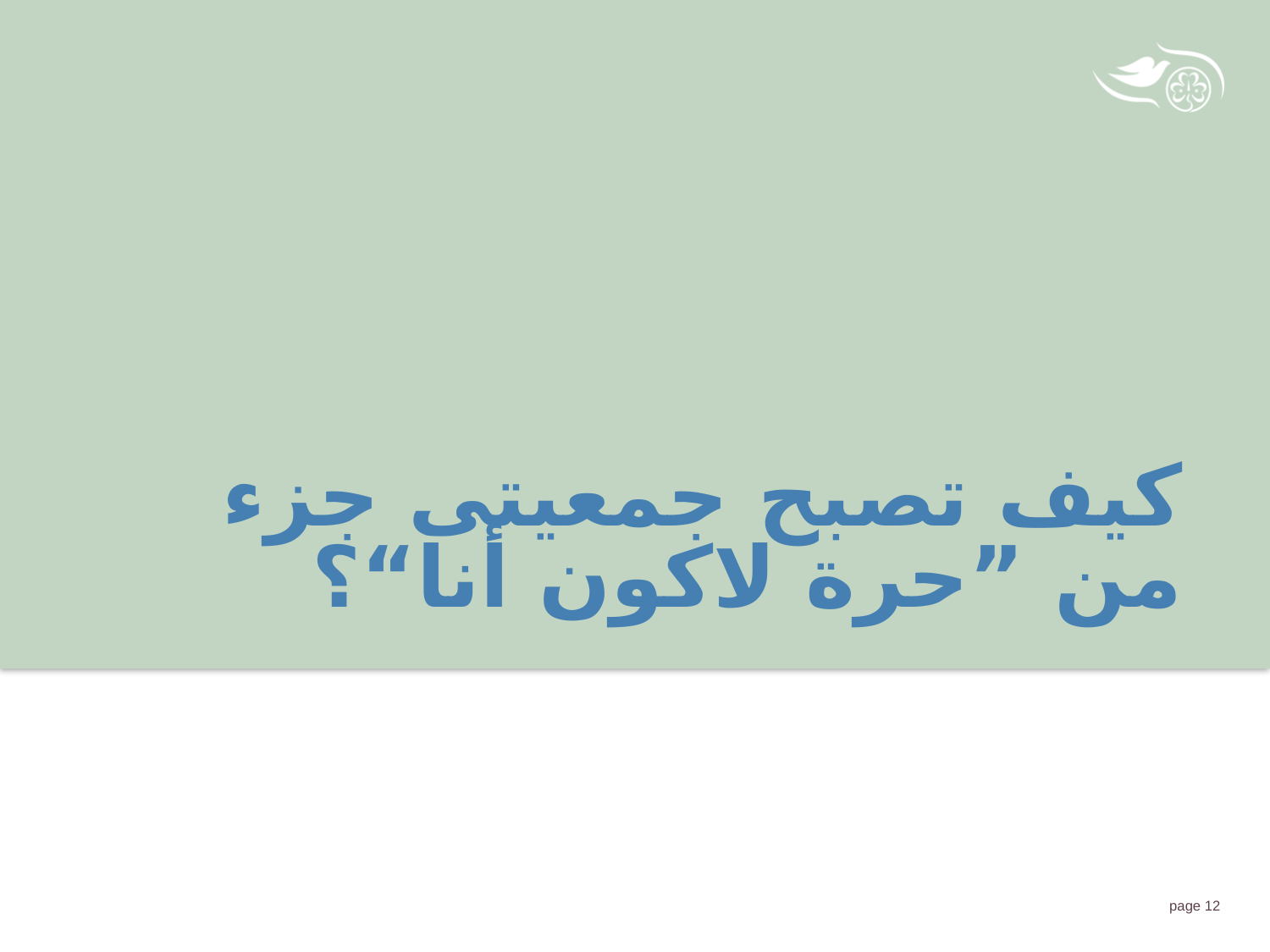

# كيف تصبح جمعيتى جزء من ”حرة لاكون أنا“؟